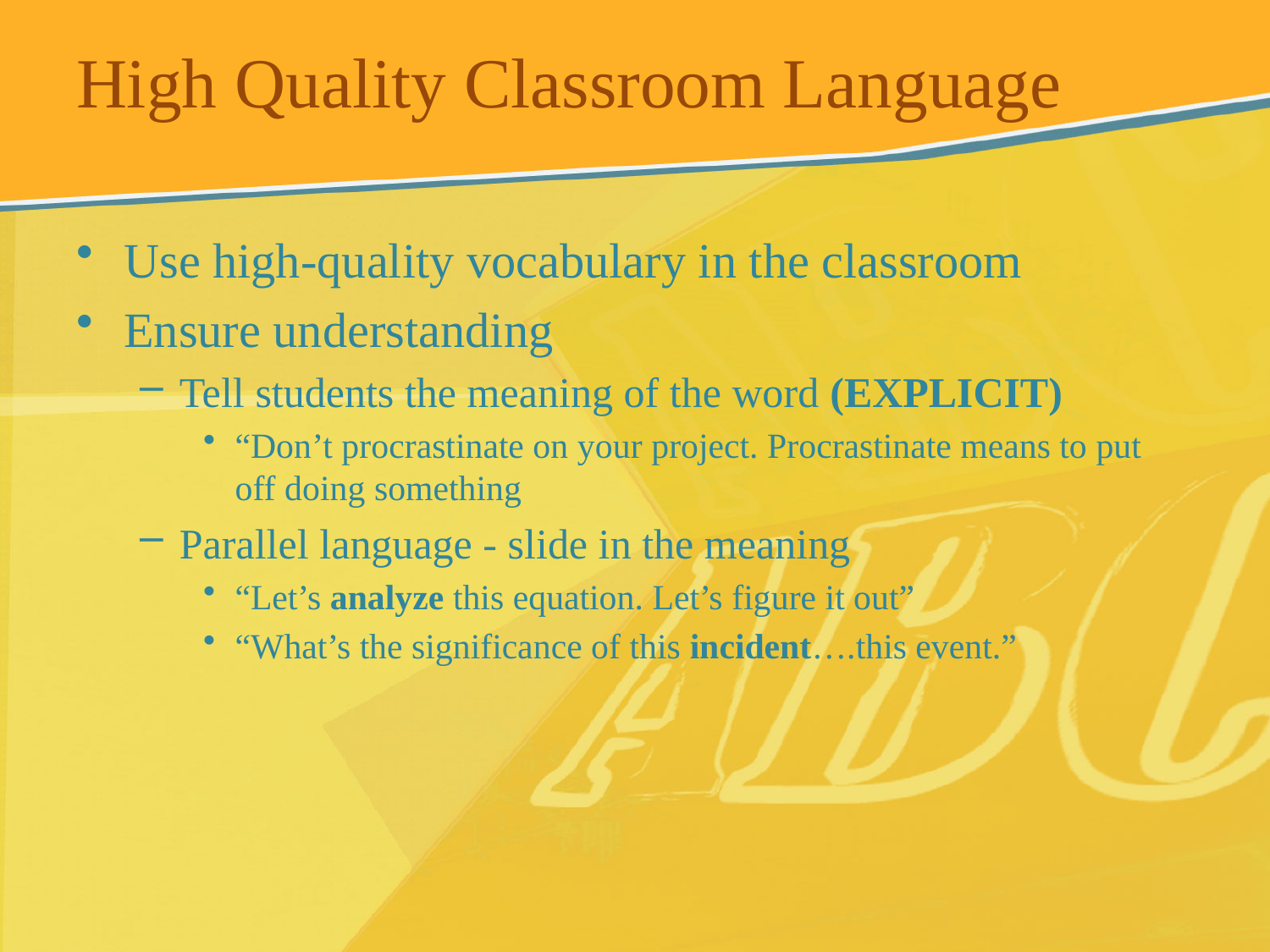

# High Quality Classroom Language
Use high-quality vocabulary in the classroom
Ensure understanding
Tell students the meaning of the word (EXPLICIT)
“Don’t procrastinate on your project. Procrastinate means to put  off doing something
Parallel language - slide in the meaning
“Let’s analyze this equation. Let’s figure it out”
“What’s the significance of this incident….this event.”